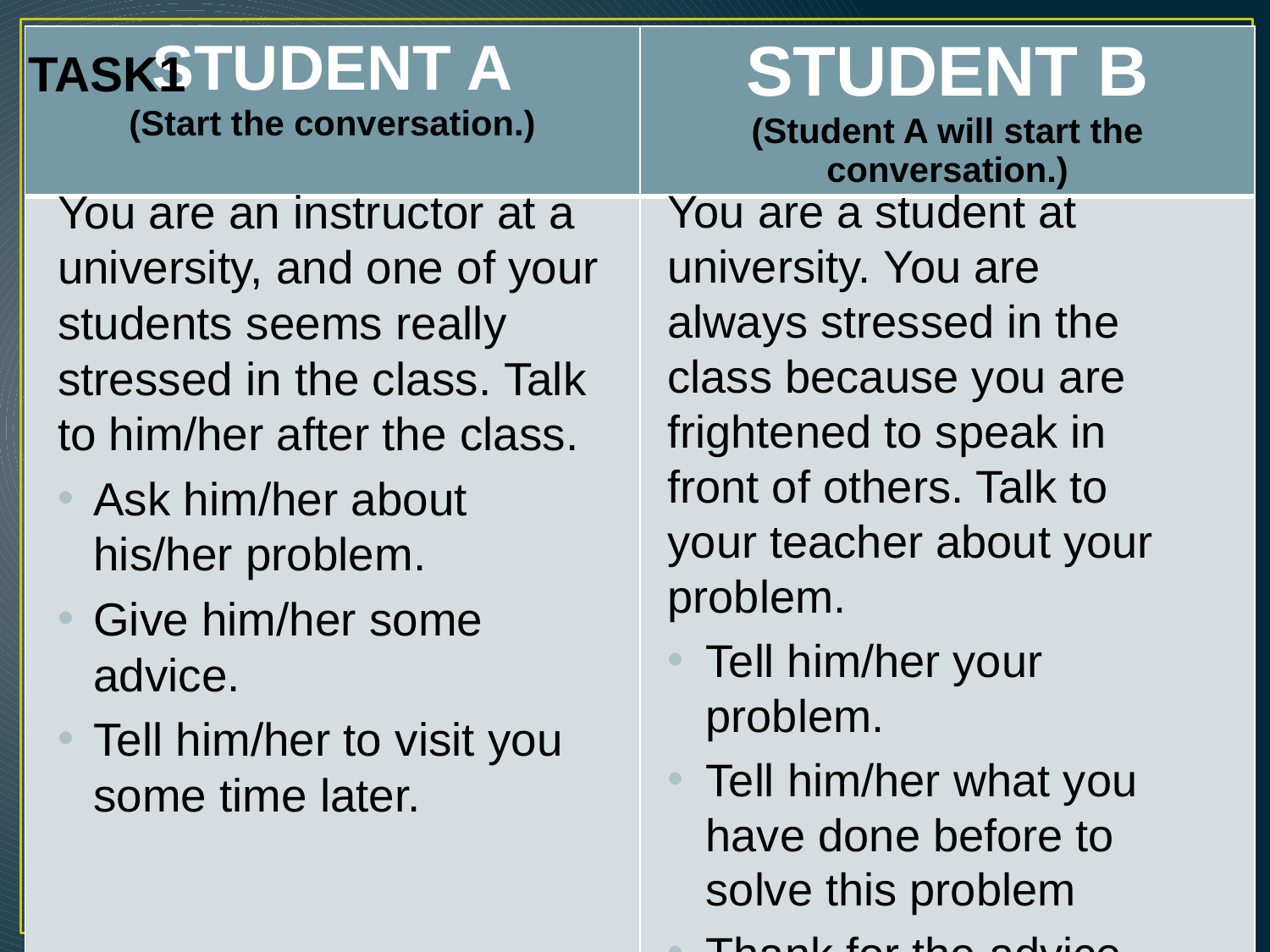

| STUDENT A (Start the conversation.) | STUDENT B (Student A will start the conversation.) |
| --- | --- |
|  |  |
TASK1
You are an instructor at a university, and one of your students seems really stressed in the class. Talk to him/her after the class.
Ask him/her about his/her problem.
Give him/her some advice.
Tell him/her to visit you some time later.

You are a student at university. You are always stressed in the class because you are frightened to speak in front of others. Talk to your teacher about your problem.
Tell him/her your problem.
Tell him/her what you have done before to solve this problem
Thank for the advice.